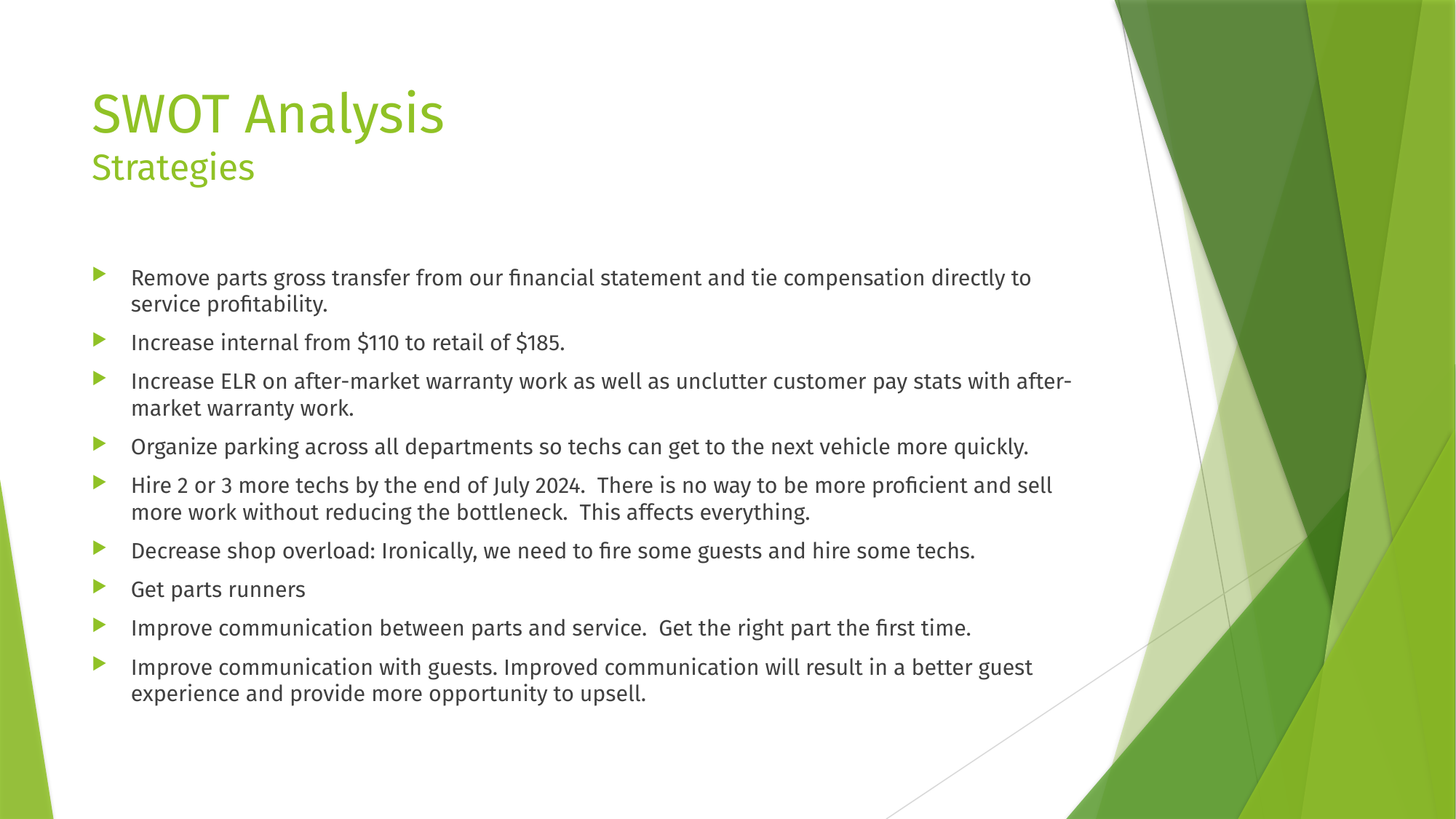

# SWOT Analysis Strategies
Remove parts gross transfer from our financial statement and tie compensation directly to service profitability.
Increase internal from $110 to retail of $185.
Increase ELR on after-market warranty work as well as unclutter customer pay stats with after-market warranty work.
Organize parking across all departments so techs can get to the next vehicle more quickly.
Hire 2 or 3 more techs by the end of July 2024.  There is no way to be more proficient and sell more work without reducing the bottleneck.  This affects everything.
Decrease shop overload: Ironically, we need to fire some guests and hire some techs.
Get parts runners
Improve communication between parts and service.  Get the right part the first time.
Improve communication with guests. Improved communication will result in a better guest experience and provide more opportunity to upsell.